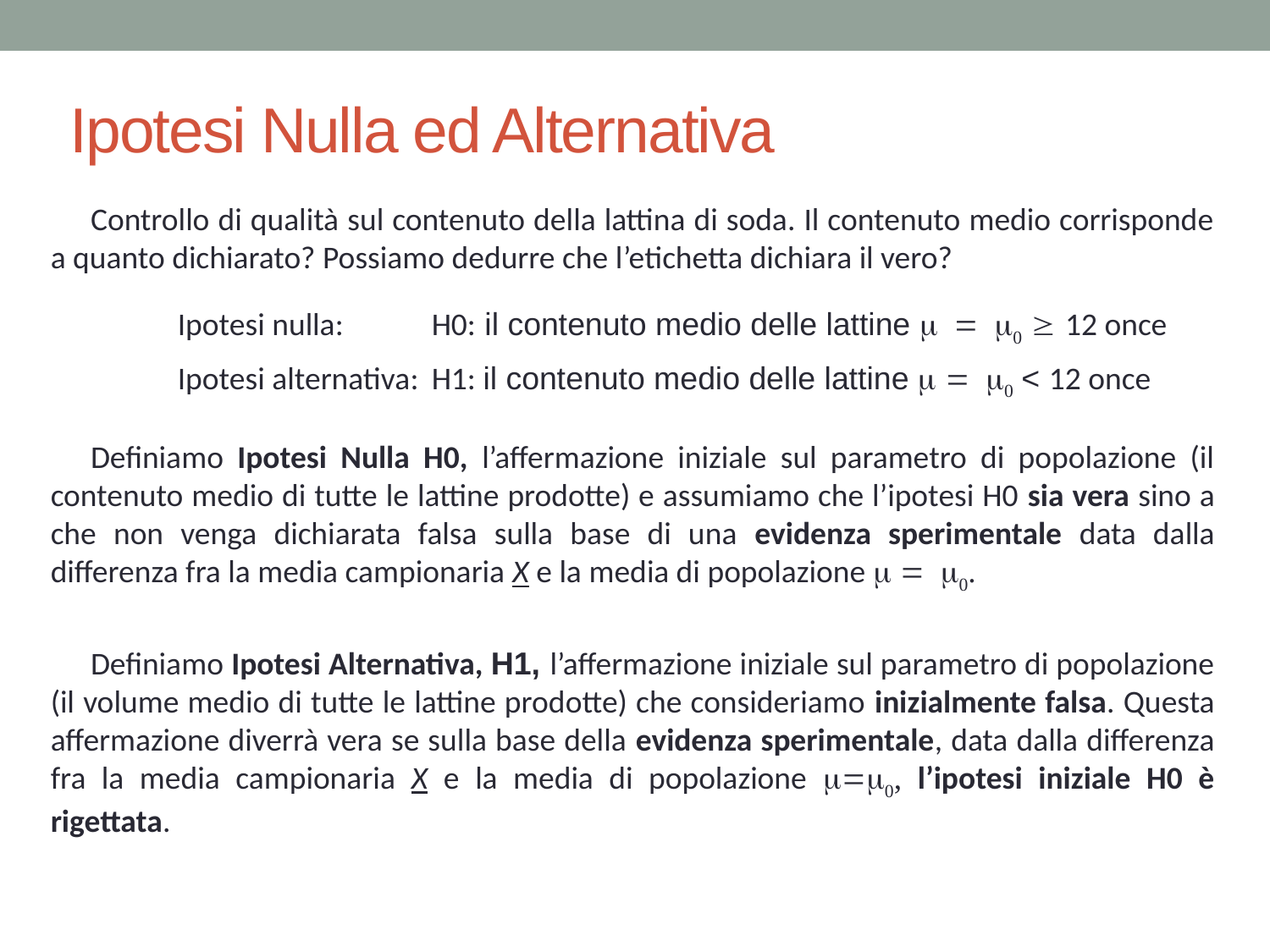

# Ipotesi Nulla ed Alternativa
Controllo di qualità sul contenuto della lattina di soda. Il contenuto medio corrisponde a quanto dichiarato? Possiamo dedurre che l’etichetta dichiara il vero?

	Ipotesi nulla:	H0: il contenuto medio delle lattine μ = μ0 ≥ 12 once
	Ipotesi alternativa:	H1: il contenuto medio delle lattine μ = μ0 < 12 once

Definiamo Ipotesi Nulla H0, l’affermazione iniziale sul parametro di popolazione (il contenuto medio di tutte le lattine prodotte) e assumiamo che l’ipotesi H0 sia vera sino a che non venga dichiarata falsa sulla base di una evidenza sperimentale data dalla differenza fra la media campionaria X e la media di popolazione μ = μ0.

Definiamo Ipotesi Alternativa, H1, l’affermazione iniziale sul parametro di popolazione (il volume medio di tutte le lattine prodotte) che consideriamo inizialmente falsa. Questa affermazione diverrà vera se sulla base della evidenza sperimentale, data dalla differenza fra la media campionaria X e la media di popolazione μ=μ0, l’ipotesi iniziale H0 è rigettata.